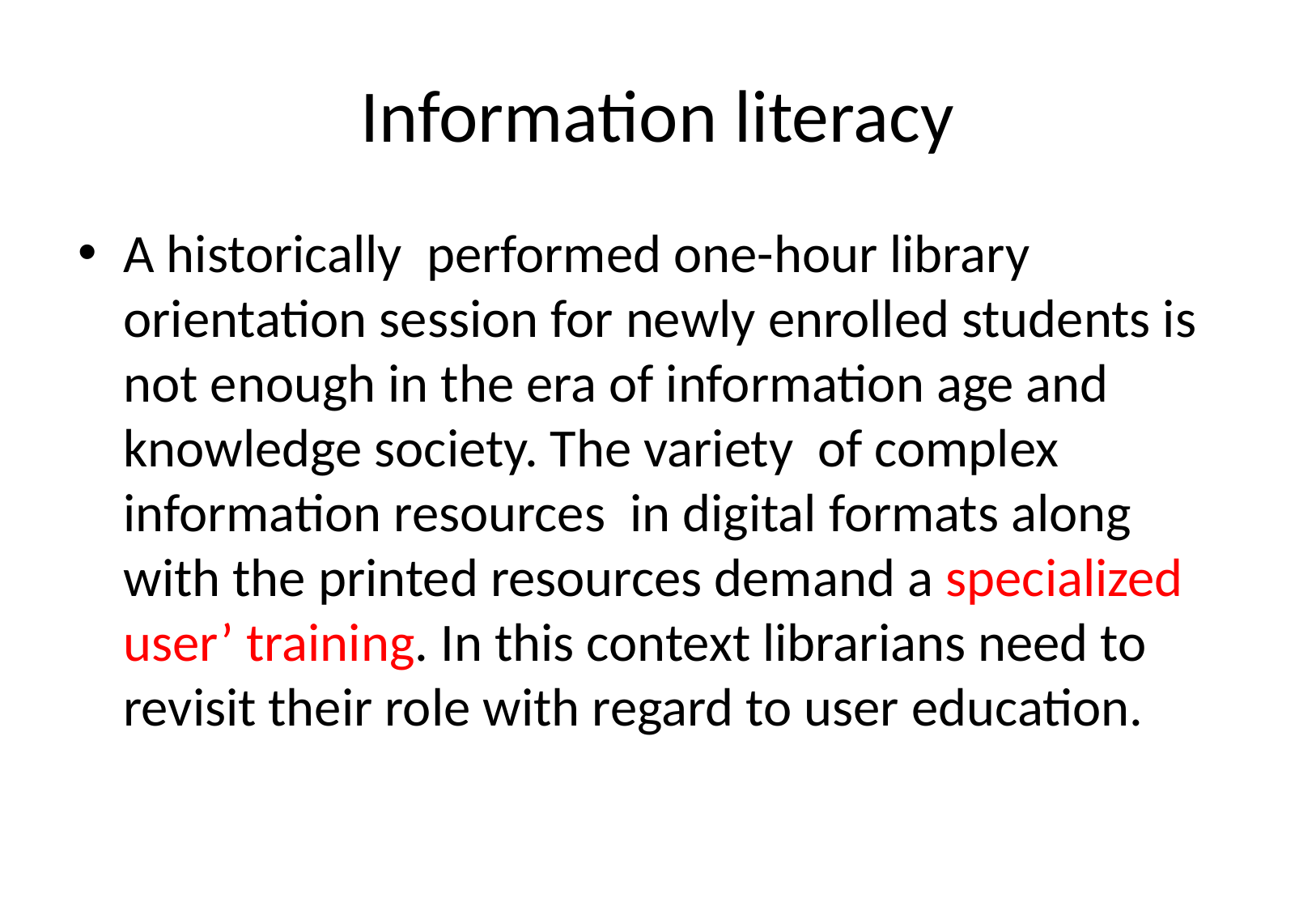

# Information literacy
A historically  performed one-hour library orientation session for newly enrolled students is not enough in the era of information age and knowledge society. The variety  of complex  information resources  in digital formats along with the printed resources demand a specialized user’ training. In this context librarians need to revisit their role with regard to user education.